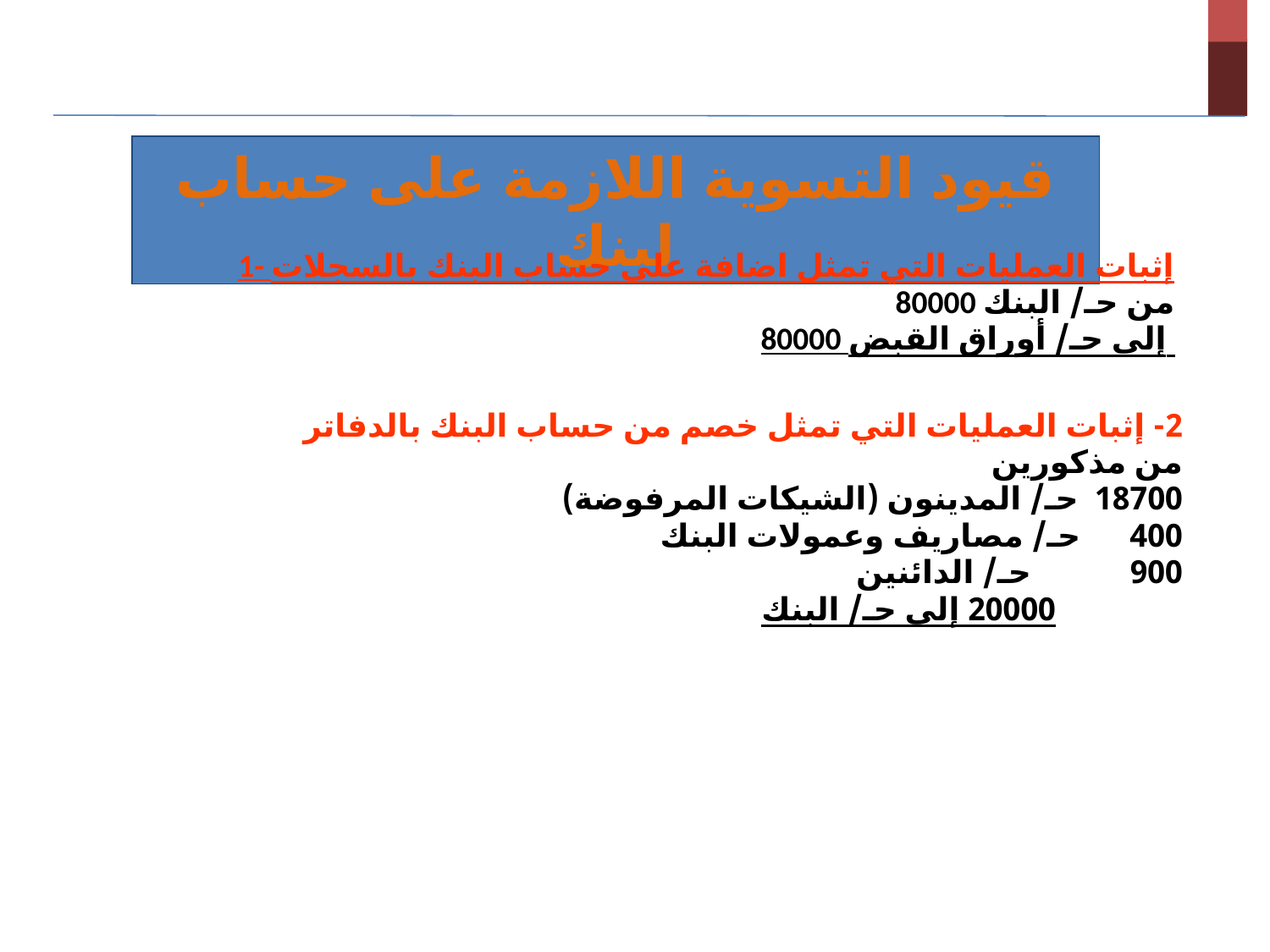

قيود التسوية اللازمة على حساب لبنك
1- إثبات العمليات التي تمثل اضافة على حساب البنك بالسجلات
	 80000 من حـ/ البنك
	                       80000 إلى حـ/ أوراق القبض
2- إثبات العمليات التي تمثل خصم من حساب البنك بالدفاتر
	من مذكورين
18700  حـ/ المدينون (الشيكات المرفوضة)
400      حـ/ مصاريف وعمولات البنك
900            حـ/ الدائنين
   	 	20000 إلى حـ/ البنك